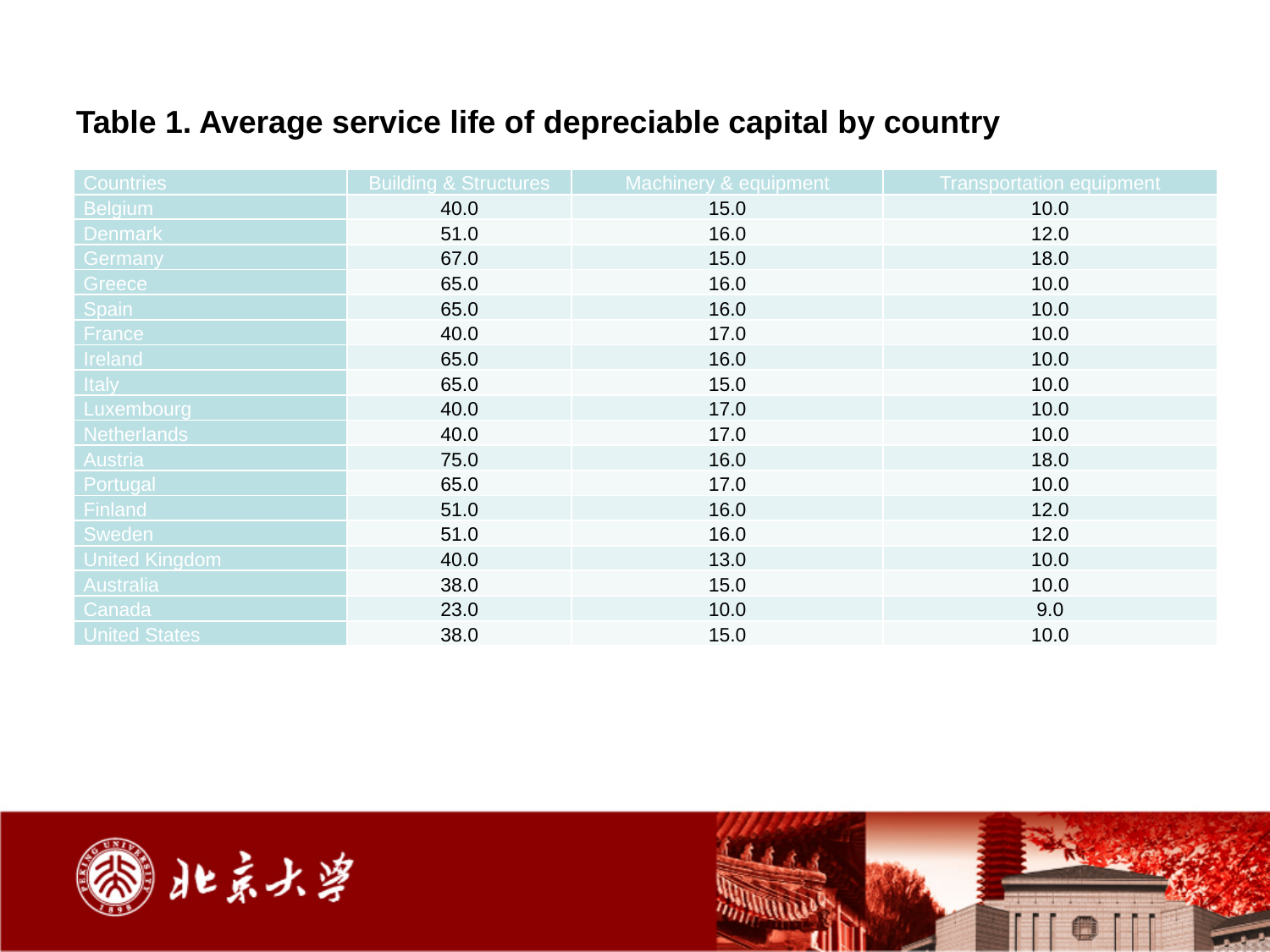

Table 1. Average service life of depreciable capital by country
| Countries | Building & Structures | Machinery & equipment | Transportation equipment |
| --- | --- | --- | --- |
| Belgium | 40.0 | 15.0 | 10.0 |
| Denmark | 51.0 | 16.0 | 12.0 |
| Germany | 67.0 | 15.0 | 18.0 |
| Greece | 65.0 | 16.0 | 10.0 |
| Spain | 65.0 | 16.0 | 10.0 |
| France | 40.0 | 17.0 | 10.0 |
| Ireland | 65.0 | 16.0 | 10.0 |
| Italy | 65.0 | 15.0 | 10.0 |
| Luxembourg | 40.0 | 17.0 | 10.0 |
| Netherlands | 40.0 | 17.0 | 10.0 |
| Austria | 75.0 | 16.0 | 18.0 |
| Portugal | 65.0 | 17.0 | 10.0 |
| Finland | 51.0 | 16.0 | 12.0 |
| Sweden | 51.0 | 16.0 | 12.0 |
| United Kingdom | 40.0 | 13.0 | 10.0 |
| Australia | 38.0 | 15.0 | 10.0 |
| Canada | 23.0 | 10.0 | 9.0 |
| United States | 38.0 | 15.0 | 10.0 |